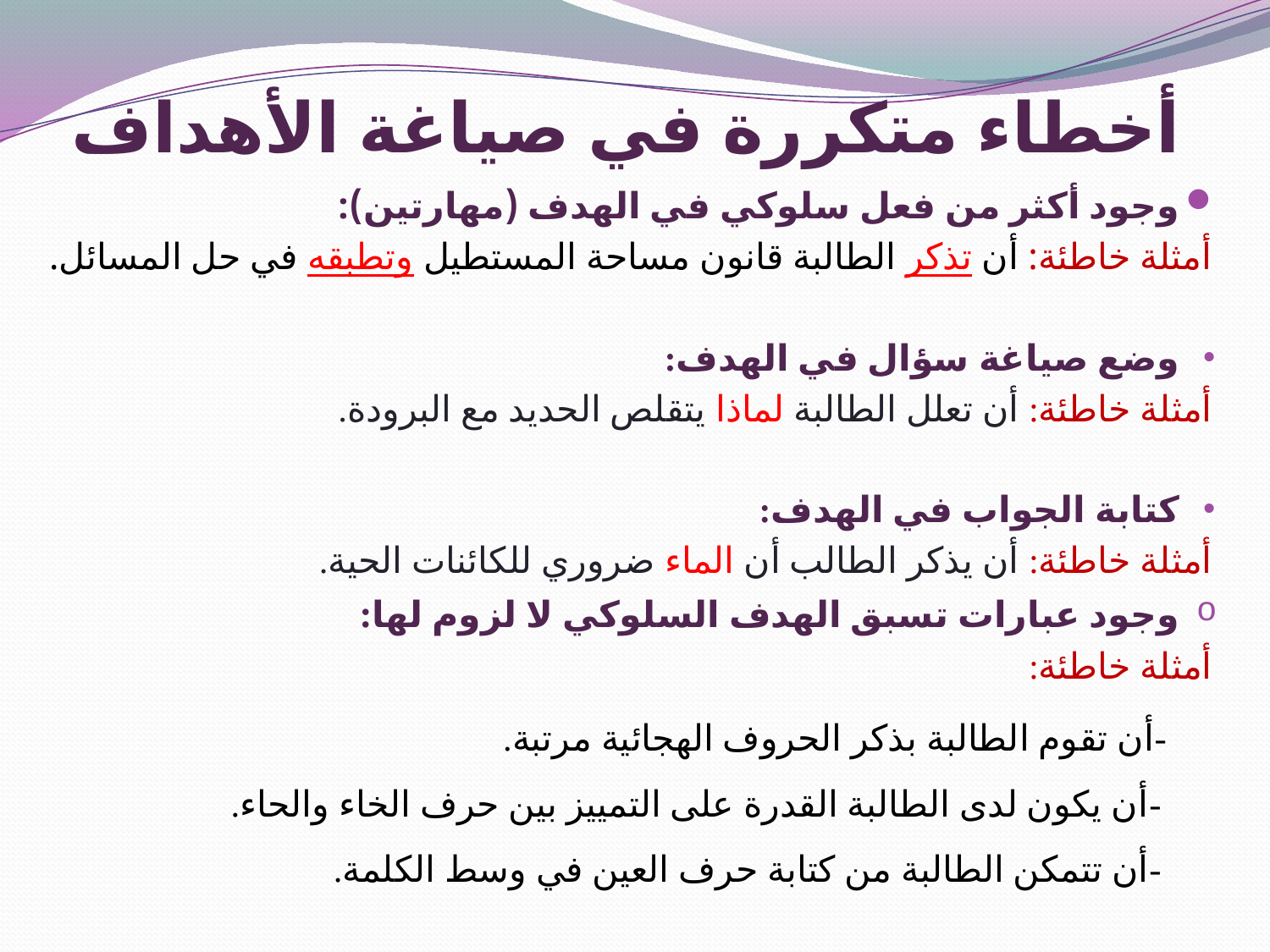

# أخطاء متكررة في صياغة الأهداف
وجود أكثر من فعل سلوكي في الهدف (مهارتين):
أمثلة خاطئة: أن تذكر الطالبة قانون مساحة المستطيل وتطبقه في حل المسائل.

وضع صياغة سؤال في الهدف:
أمثلة خاطئة: أن تعلل الطالبة لماذا يتقلص الحديد مع البرودة.

كتابة الجواب في الهدف:
أمثلة خاطئة: أن يذكر الطالب أن الماء ضروري للكائنات الحية.
وجود عبارات تسبق الهدف السلوكي لا لزوم لها:
أمثلة خاطئة:
     -أن تقوم الطالبة بذكر الحروف الهجائية مرتبة.
  -أن يكون لدى الطالبة القدرة على التمييز بين حرف الخاء والحاء.
  -أن تتمكن الطالبة من كتابة حرف العين في وسط الكلمة.